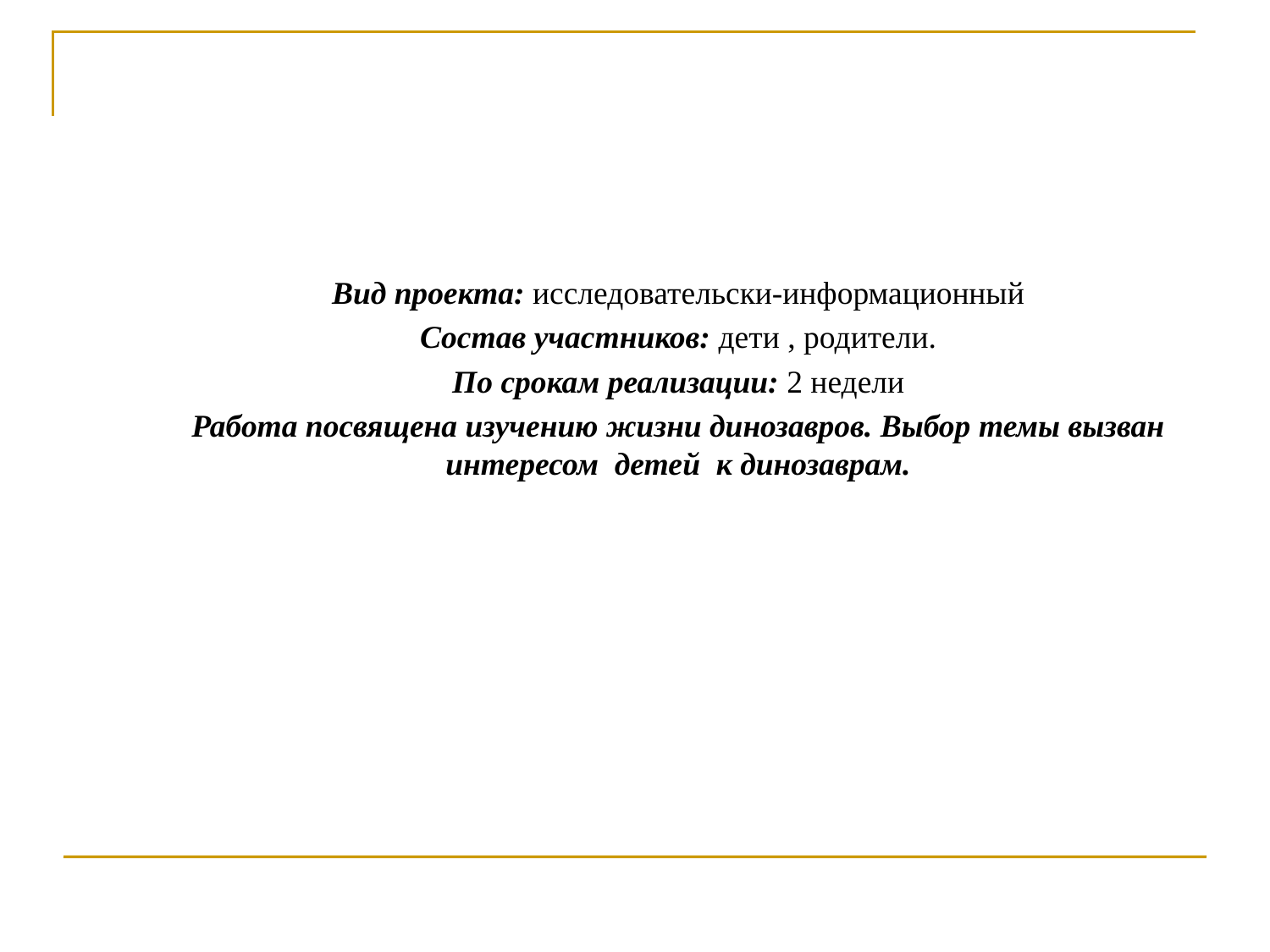

Вид проекта: исследовательски-информационный
	Состав участников: дети , родители.
	По срокам реализации: 2 недели
	Работа посвящена изучению жизни динозавров. Выбор темы вызван интересом  детей  к динозаврам.